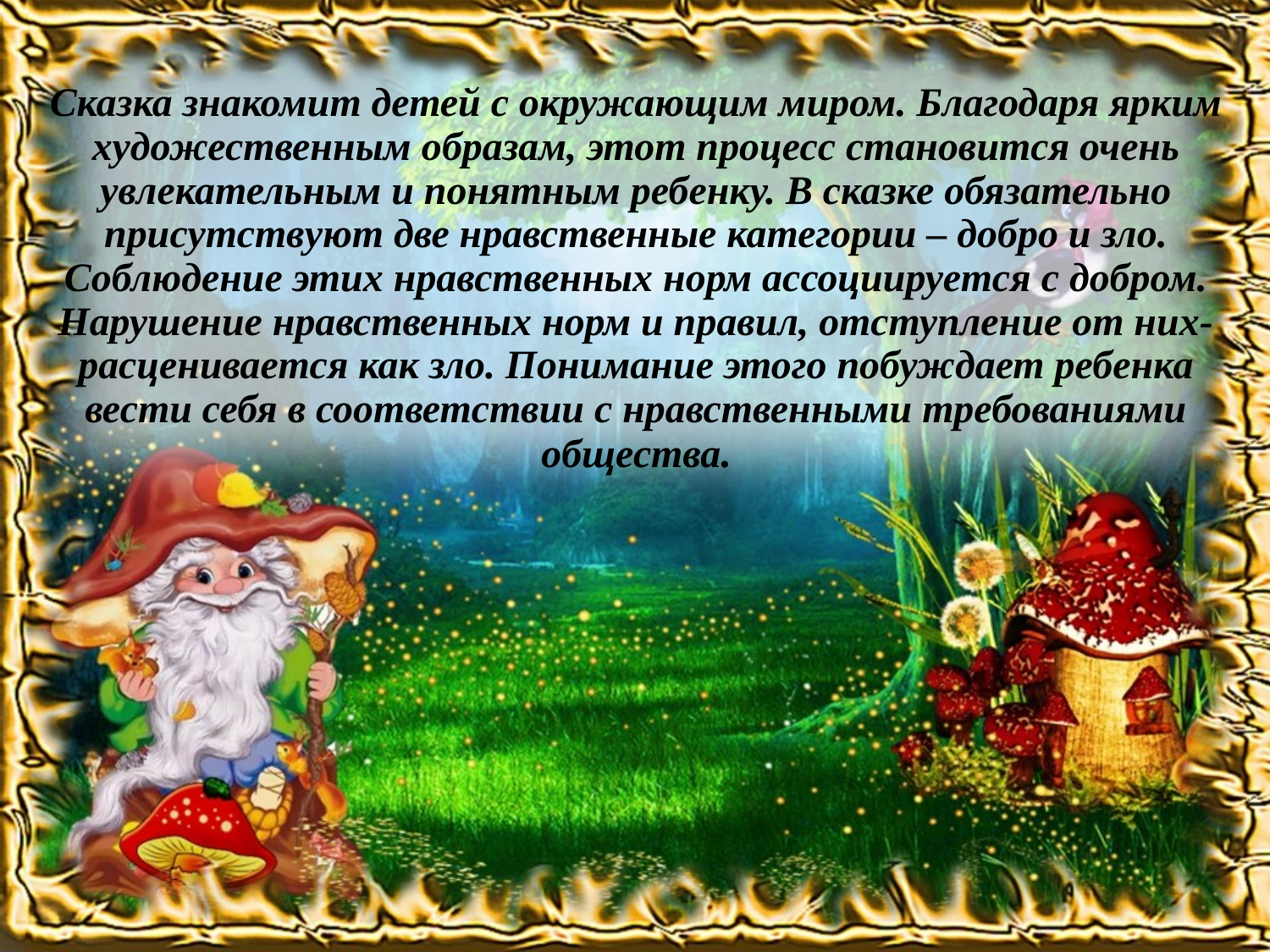

Сказка знакомит детей с окружающим миром. Благодаря ярким художественным образам, этот процесс становится очень увлекательным и понятным ребенку. В сказке обязательно присутствуют две нравственные категории – добро и зло. Соблюдение этих нравственных норм ассоциируется с добром. Нарушение нравственных норм и правил, отступление от них- расценивается как зло. Понимание этого побуждает ребенка вести себя в соответствии с нравственными требованиями общества.